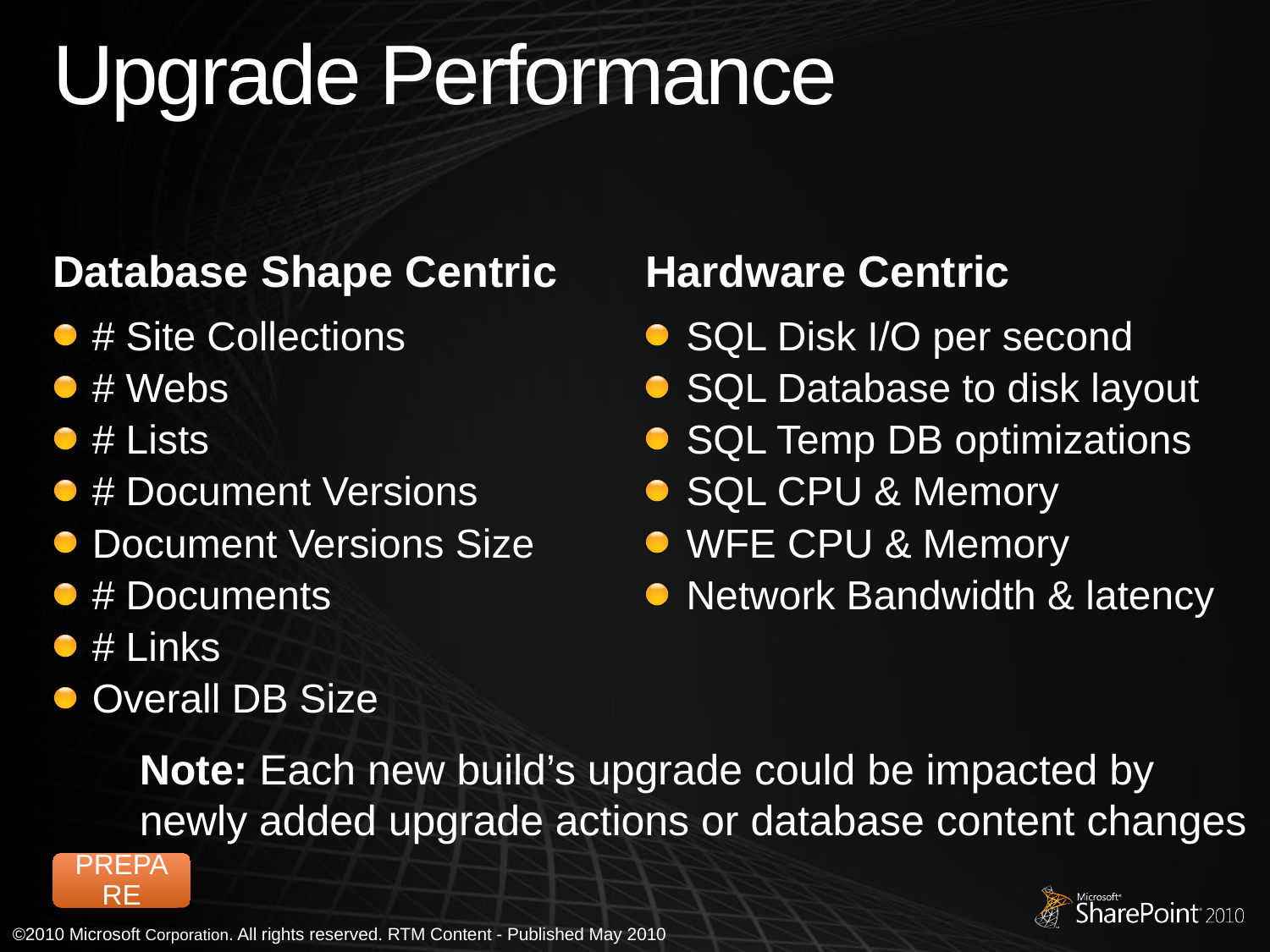

# Upgrade Performance
Database Shape Centric
Hardware Centric
# Site Collections
# Webs
# Lists
# Document Versions
Document Versions Size
# Documents
# Links
Overall DB Size
SQL Disk I/O per second
SQL Database to disk layout
SQL Temp DB optimizations
SQL CPU & Memory
WFE CPU & Memory
Network Bandwidth & latency
Note: Each new build’s upgrade could be impacted by newly added upgrade actions or database content changes